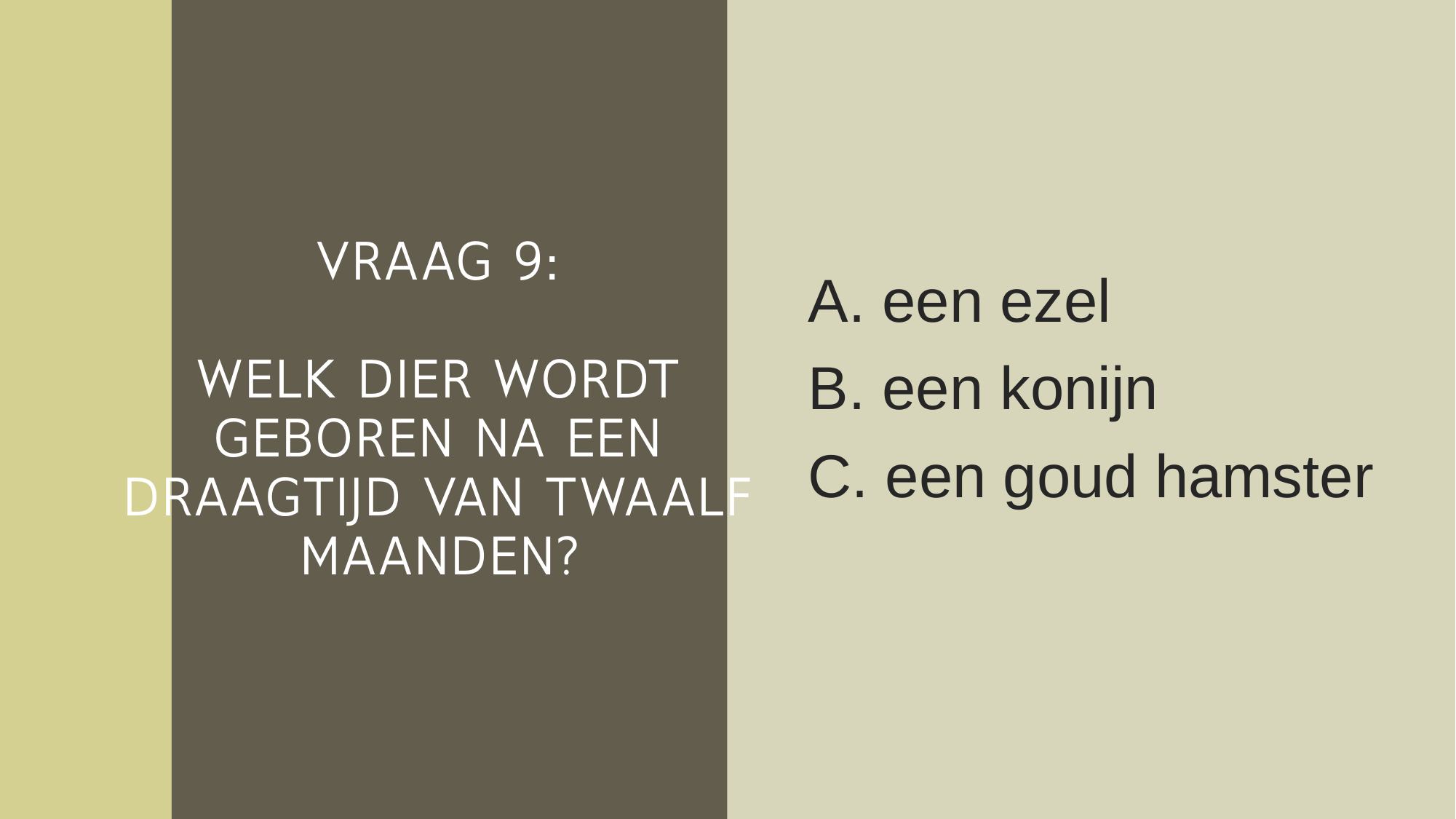

# Vraag 9: Welk dier wordt geboren na een draagtijd van twaalf maanden?
A. een ezel
B. een konijn
C. een goud hamster